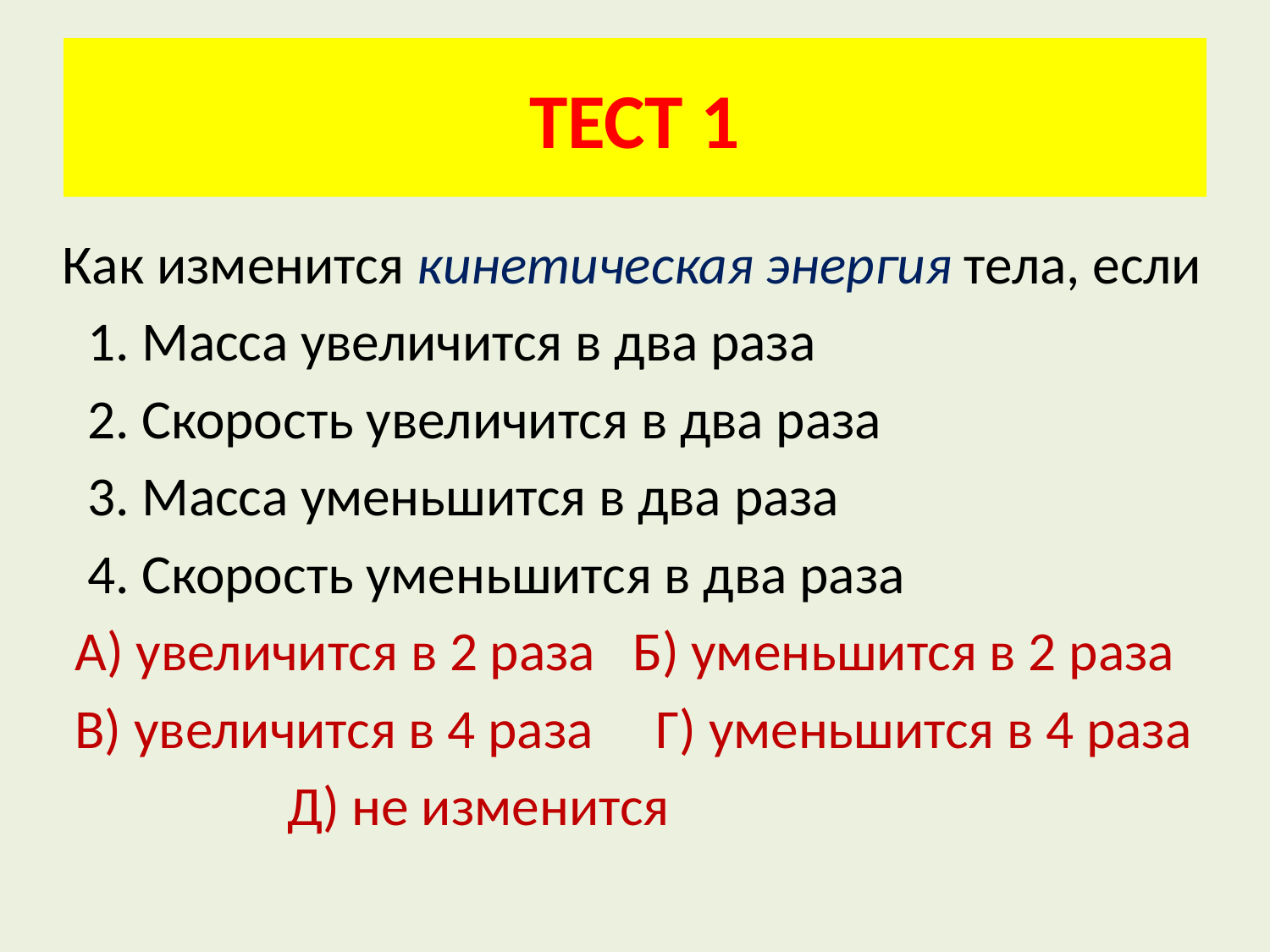

# ТЕСТ 1
Как изменится кинетическая энергия тела, если
  1. Масса увеличится в два раза
  2. Скорость увеличится в два раза
  3. Масса уменьшится в два раза
  4. Скорость уменьшится в два раза
 А) увеличится в 2 раза   Б) уменьшится в 2 раза
 В) увеличится в 4 раза     Г) уменьшится в 4 раза
                  Д) не изменится